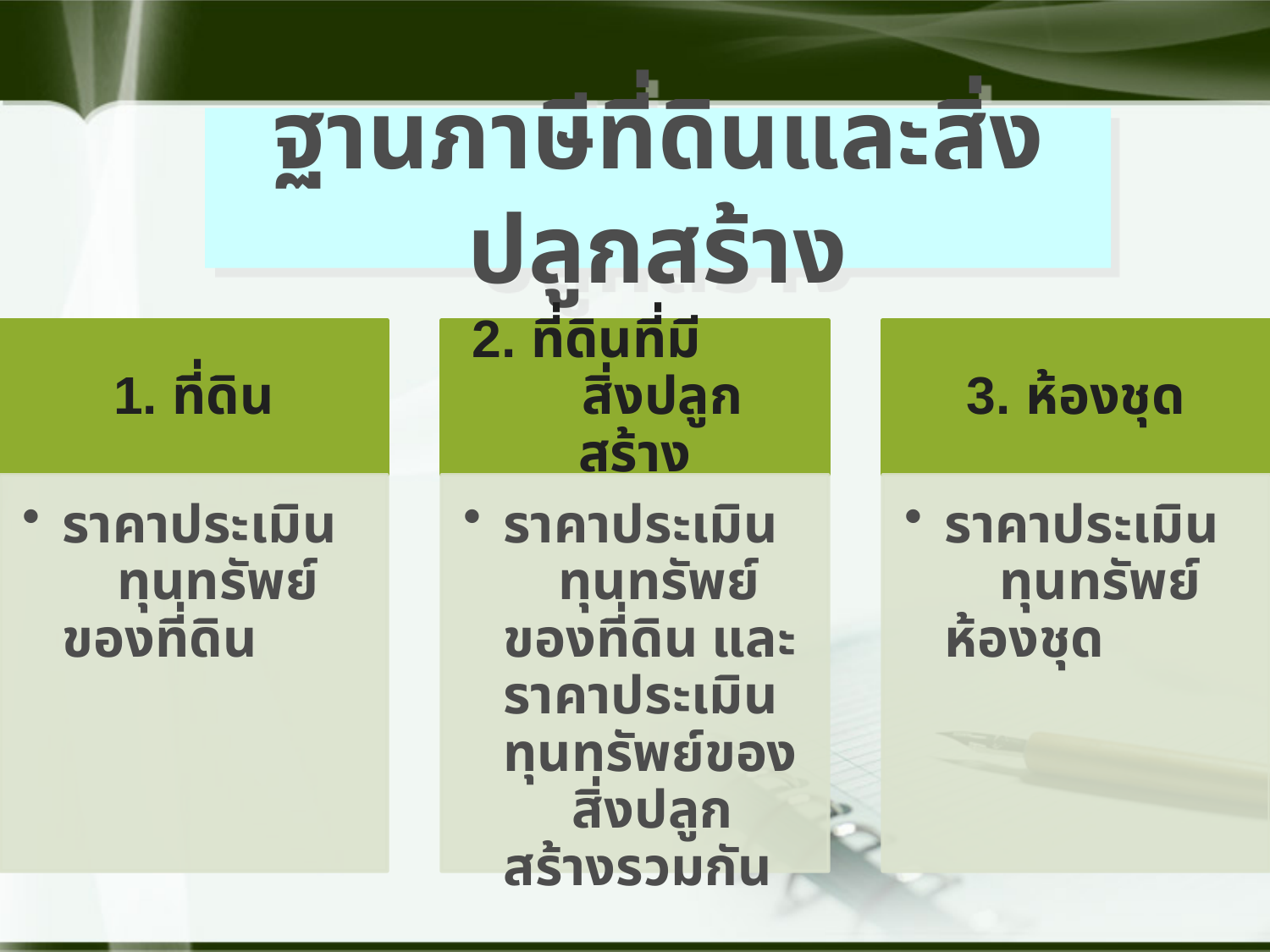

# ฐานภาษีที่ดินและสิ่งปลูกสร้าง
1. ที่ดิน
ราคาประเมิน      ทุนทรัพย์ของที่ดิน
2. ที่ดินที่มี            สิ่งปลูกสร้าง
ราคาประเมิน      ทุนทรัพย์ของที่ดิน และราคาประเมิน  ทุนทรัพย์ของ      สิ่งปลูกสร้างรวมกัน
3. ห้องชุด
ราคาประเมิน      ทุนทรัพย์ห้องชุด